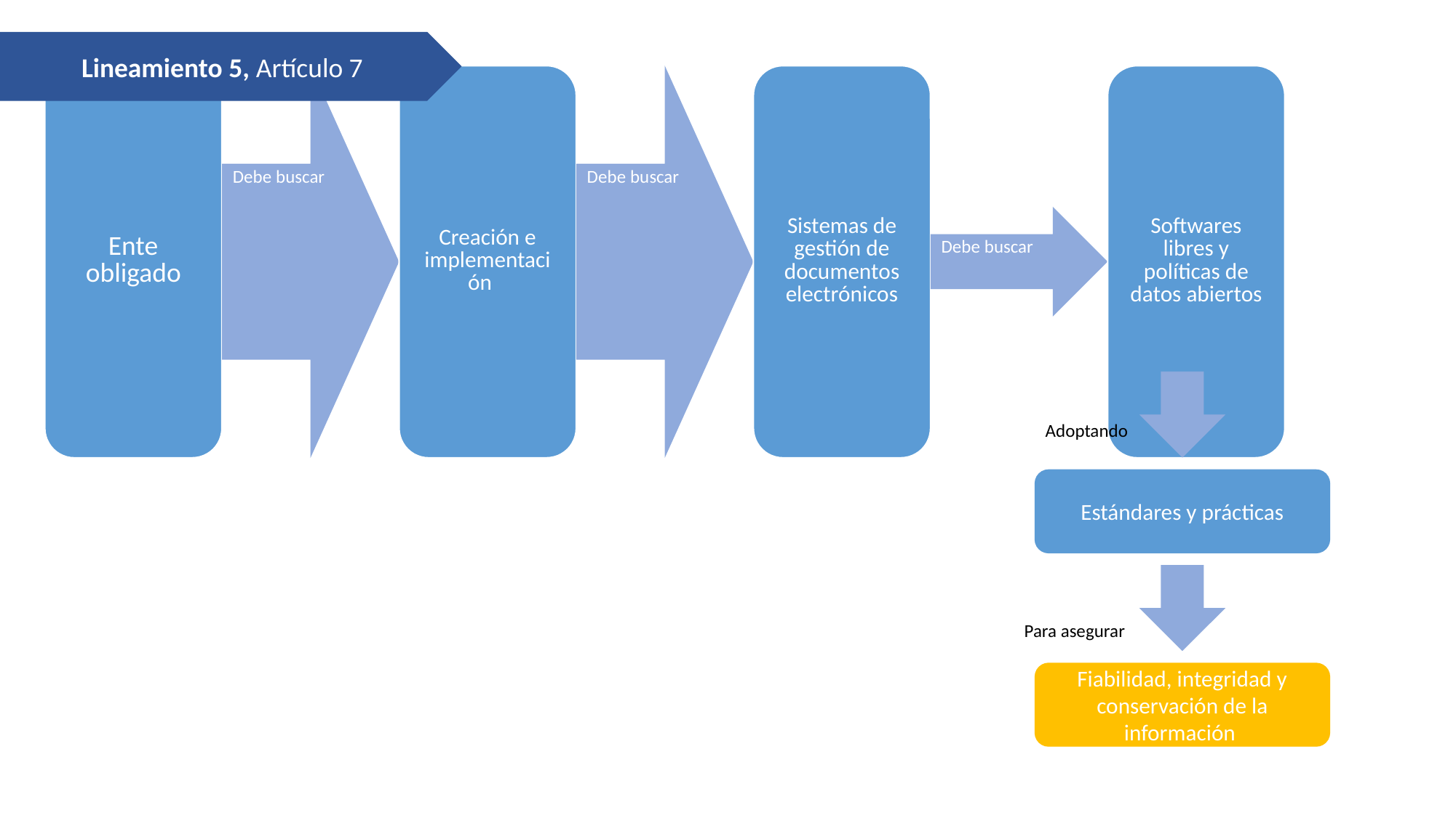

Lineamiento 5, Artículo 7
Ente obligado
Debe buscar
Creación e implementación
De
Sistemas de gestión de documentos electrónicos
Softwares libres y políticas de datos abiertos

Adoptando
Estándares y prácticas

Para asegurar
Fiabilidad, integridad y conservación de la información